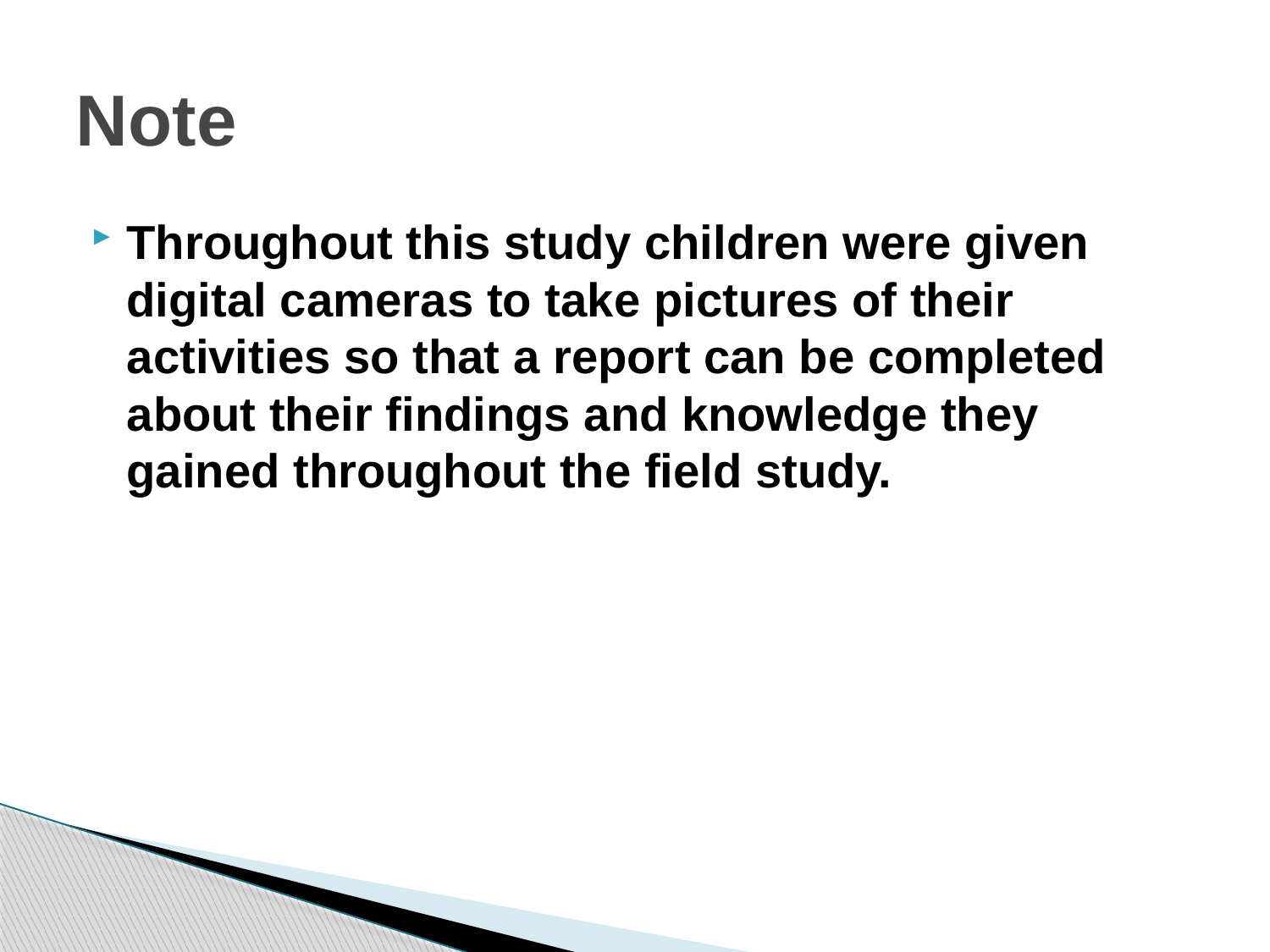

# Note
Throughout this study children were given digital cameras to take pictures of their activities so that a report can be completed about their findings and knowledge they gained throughout the field study.